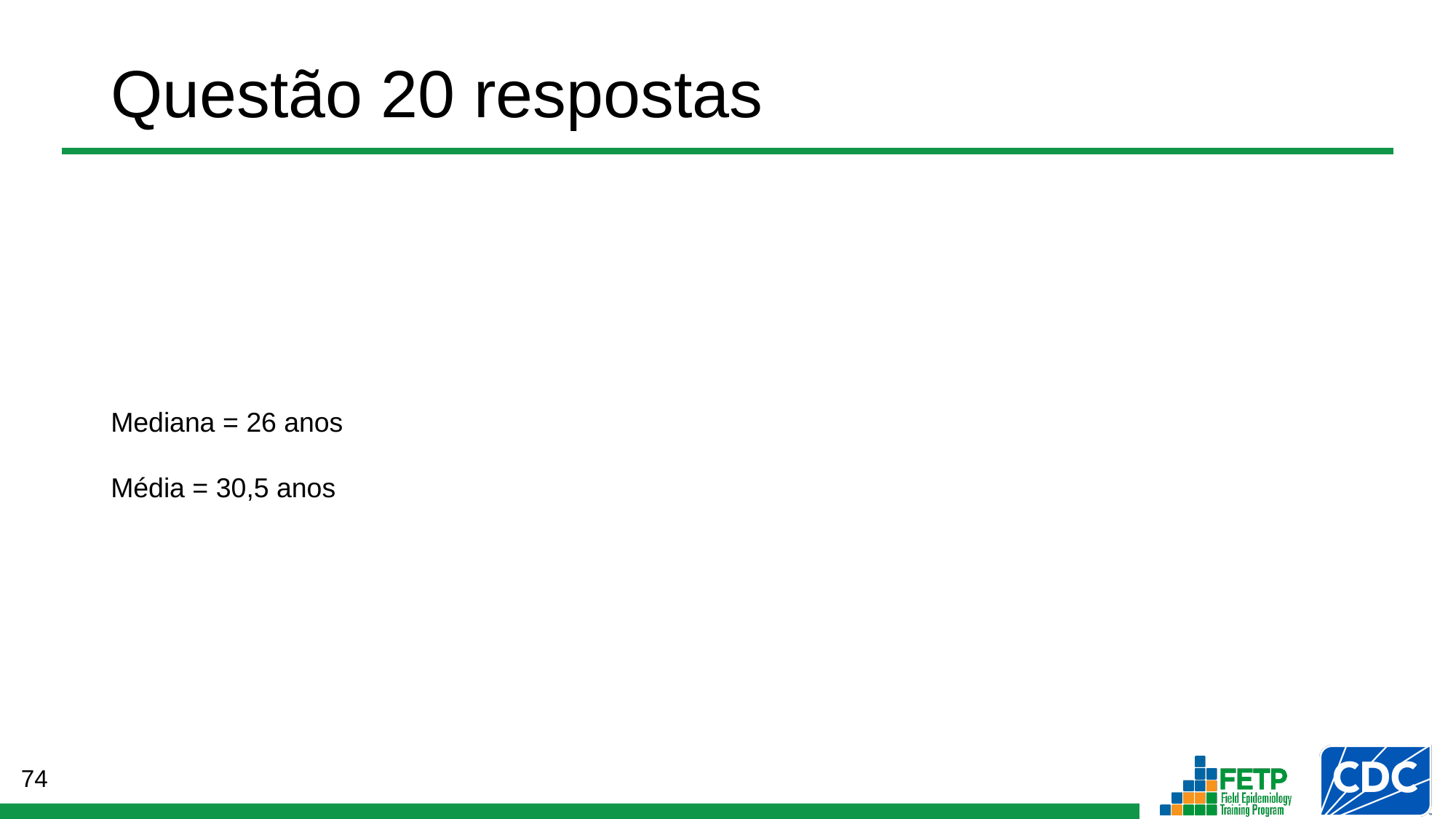

# Questão 20 respostas
Mediana = 26 anos

Média = 30,5 anos